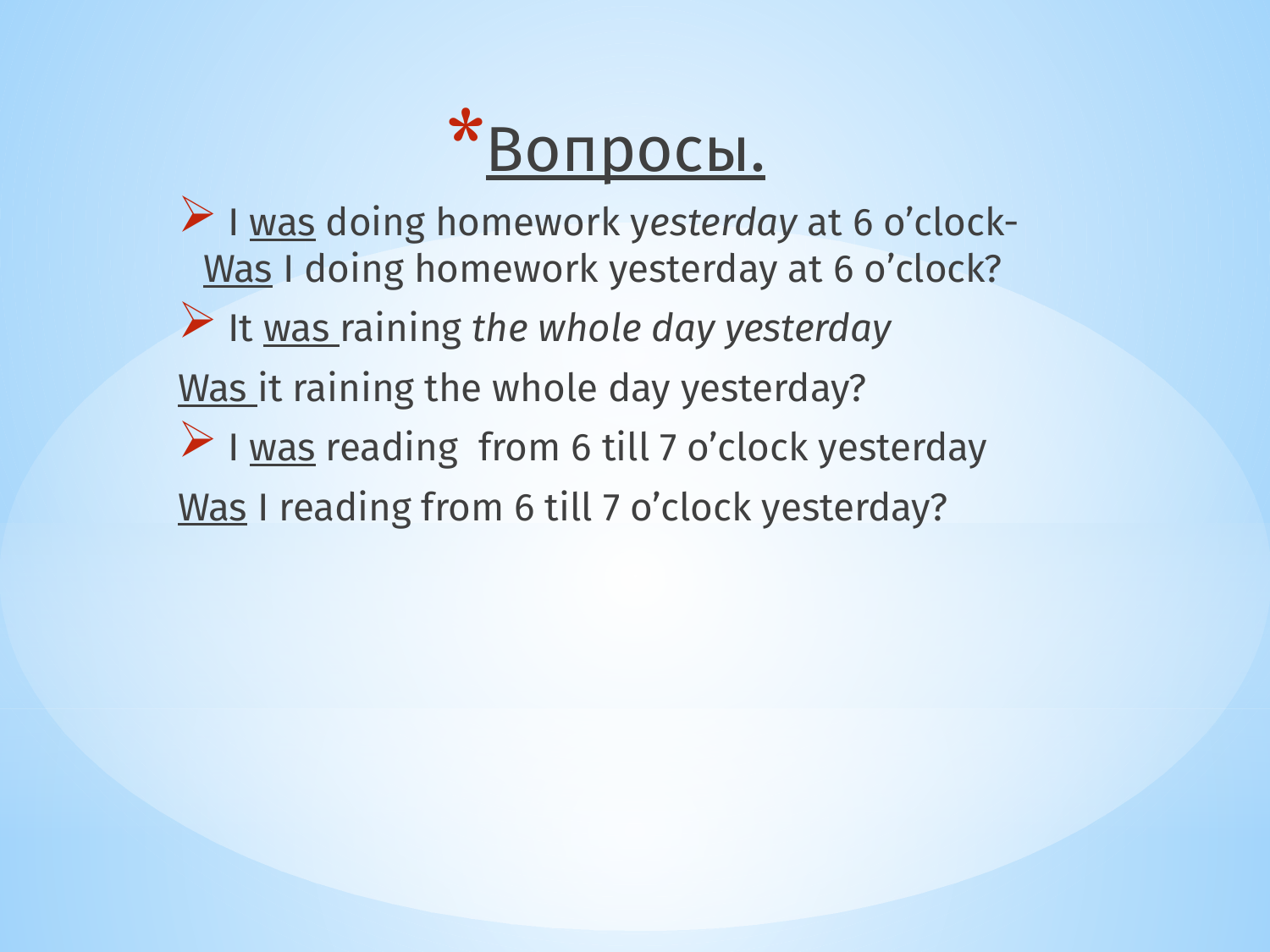

Вопросы.
 I was doing homework yesterday at 6 o’clock-Was I doing homework yesterday at 6 o’clock?
 It was raining the whole day yesterday
Was it raining the whole day yesterday?
 I was reading  from 6 till 7 o’clock yesterday
Was I reading from 6 till 7 o’clock yesterday?
#